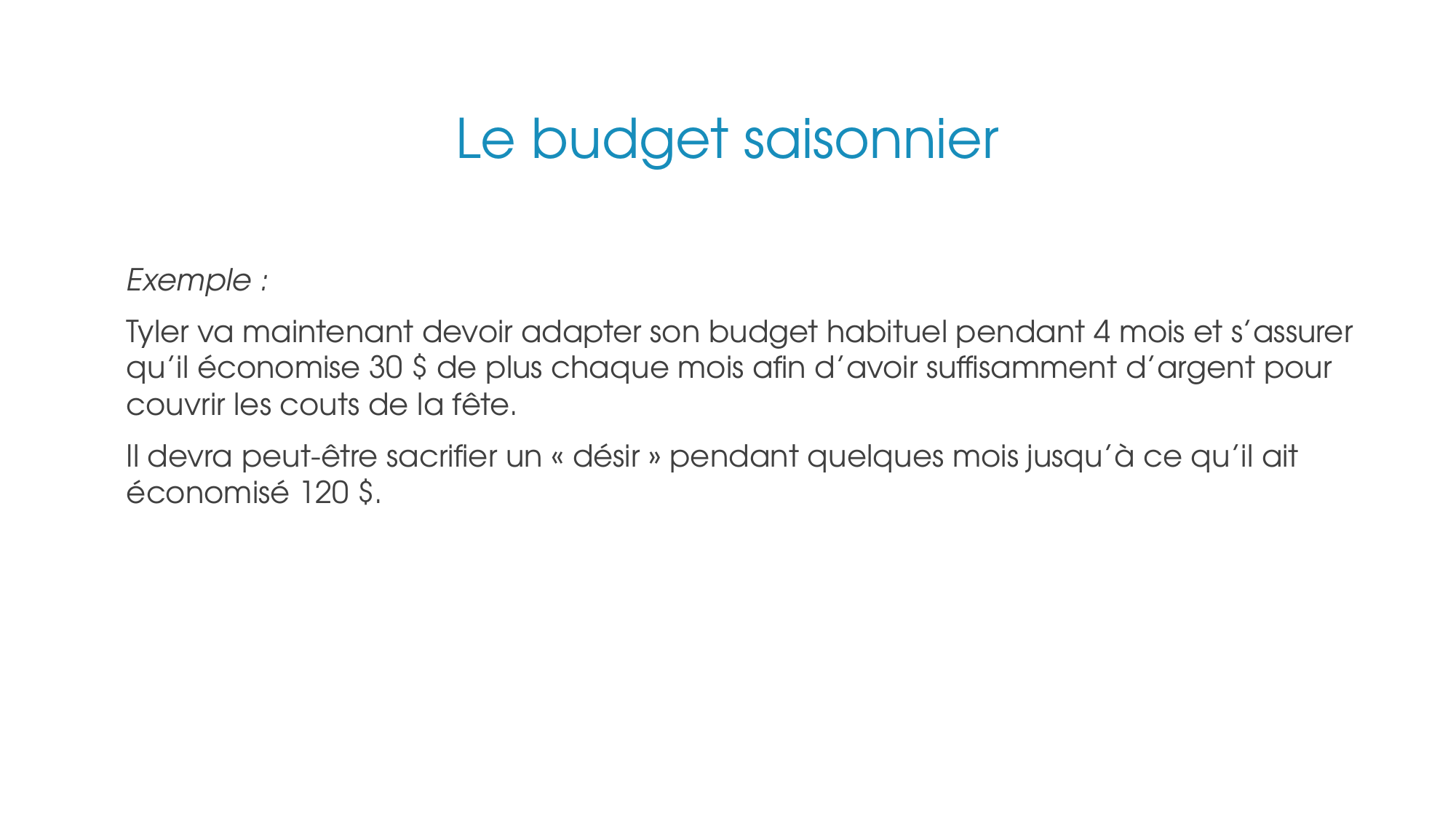

# Le budget saisonnier

Exemple :
Tyler va maintenant devoir adapter son budget habituel pendant 4 mois et s’assurer qu’il économise 30 $ de plus chaque mois afin d’avoir suffisamment d’argent pour couvrir les couts de la fête.
Il devra peut-être sacrifier un « désir » pendant quelques mois jusqu’à ce qu’il ait économisé 120 $.